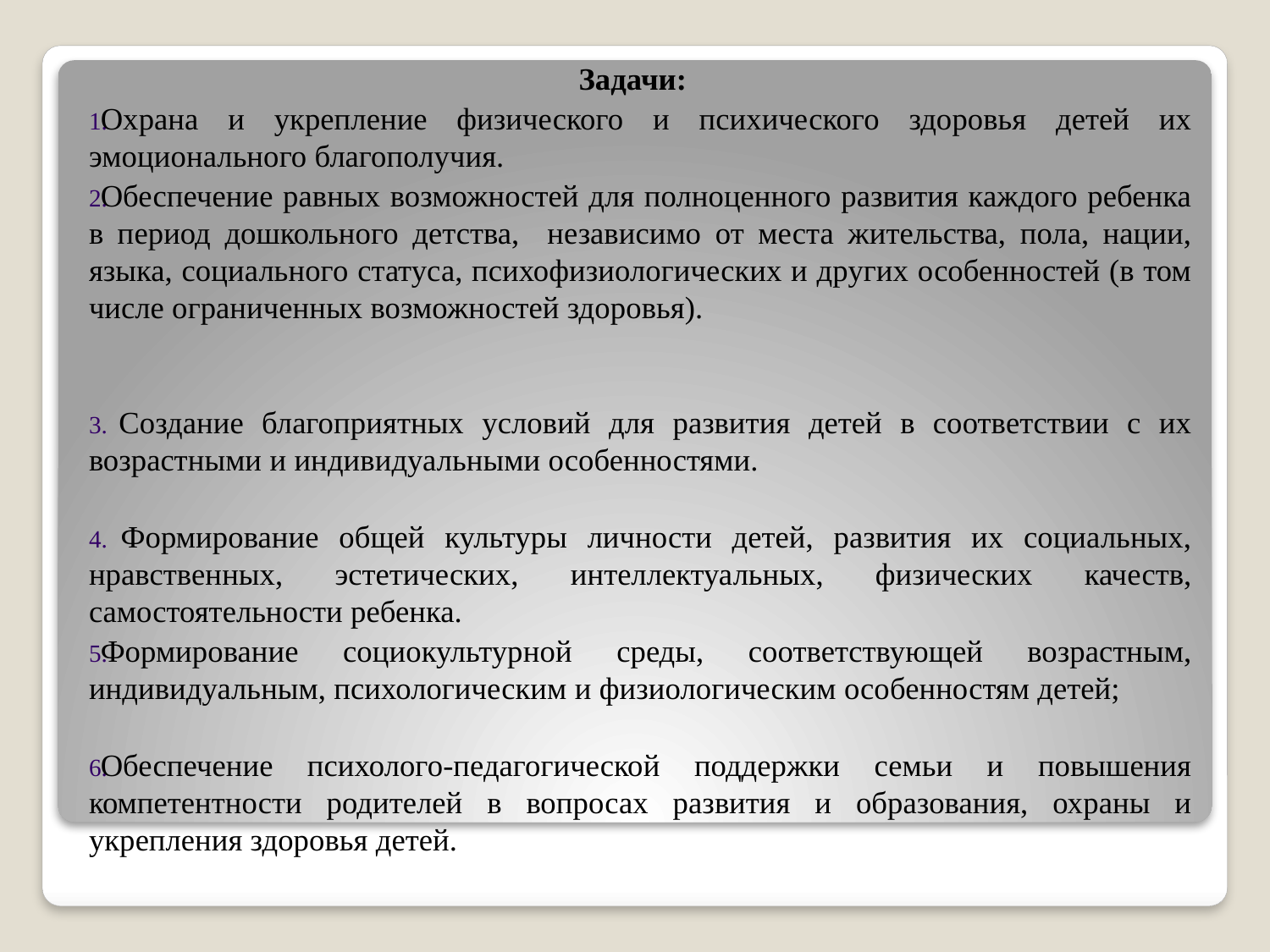

#
Задачи:
Охрана и укрепление физического и психического здоровья детей их эмоционального благополучия.
Обеспечение равных возможностей для полноценного развития каждого ребенка в период дошкольного детства,  независимо от места жительства, пола, нации, языка, социального статуса, психофизиологических и других особенностей (в том числе ограниченных возможностей здоровья).
 Создание благоприятных условий для развития детей в соответствии с их возрастными и индивидуальными особенностями.
 Формирование общей культуры личности детей, развития их социальных, нравственных, эстетических, интеллектуальных, физических качеств, самостоятельности ребенка.
Формирование социокультурной среды, соответствующей возрастным, индивидуальным, психологическим и физиологическим особенностям детей;
Обеспечение психолого-педагогической поддержки семьи и повышения компетентности родителей в вопросах развития и образования, охраны и укрепления здоровья детей.